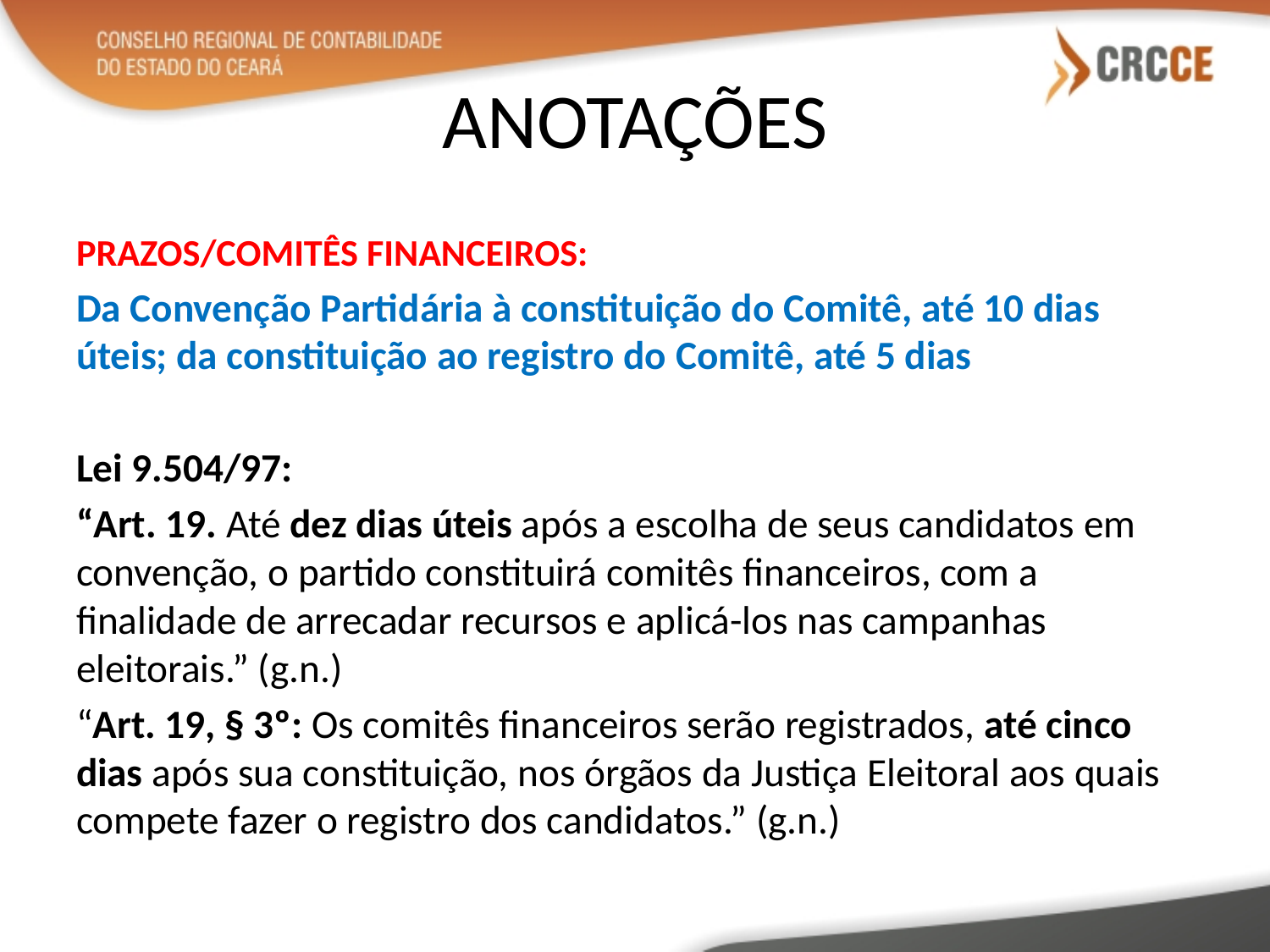

# ANOTAÇÕES
PRAZOS/COMITÊS FINANCEIROS:
Da Convenção Partidária à constituição do Comitê, até 10 dias úteis; da constituição ao registro do Comitê, até 5 dias

Lei 9.504/97:
“Art. 19. Até dez dias úteis após a escolha de seus candidatos em convenção, o partido constituirá comitês financeiros, com a finalidade de arrecadar recursos e aplicá-los nas campanhas eleitorais.” (g.n.)
“Art. 19, § 3º: Os comitês financeiros serão registrados, até cinco dias após sua constituição, nos órgãos da Justiça Eleitoral aos quais compete fazer o registro dos candidatos.” (g.n.)